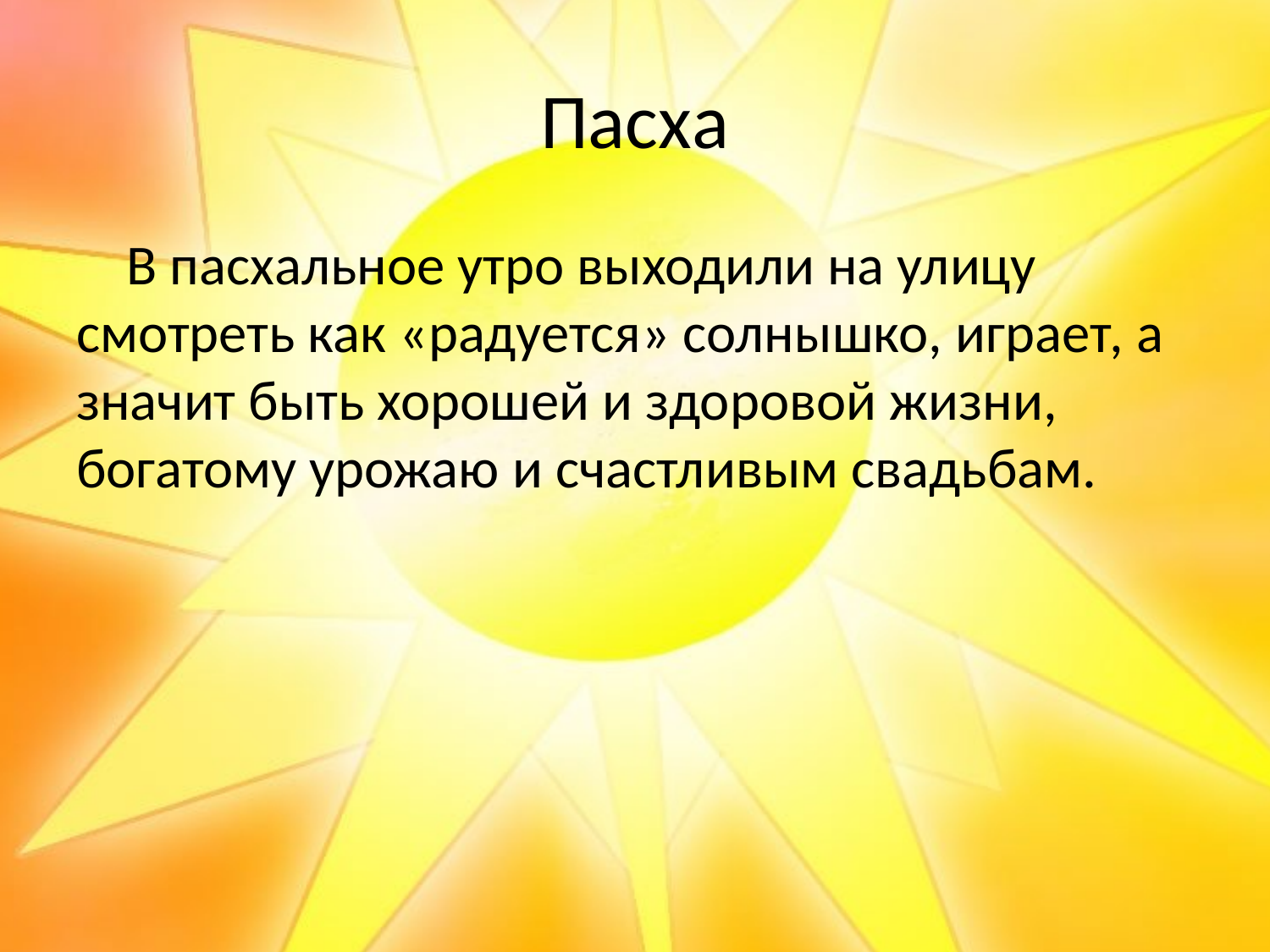

# Пасха
В пасхальное утро выходили на улицу смотреть как «радуется» солнышко, играет, а значит быть хорошей и здоровой жизни, богатому урожаю и счастливым свадьбам.